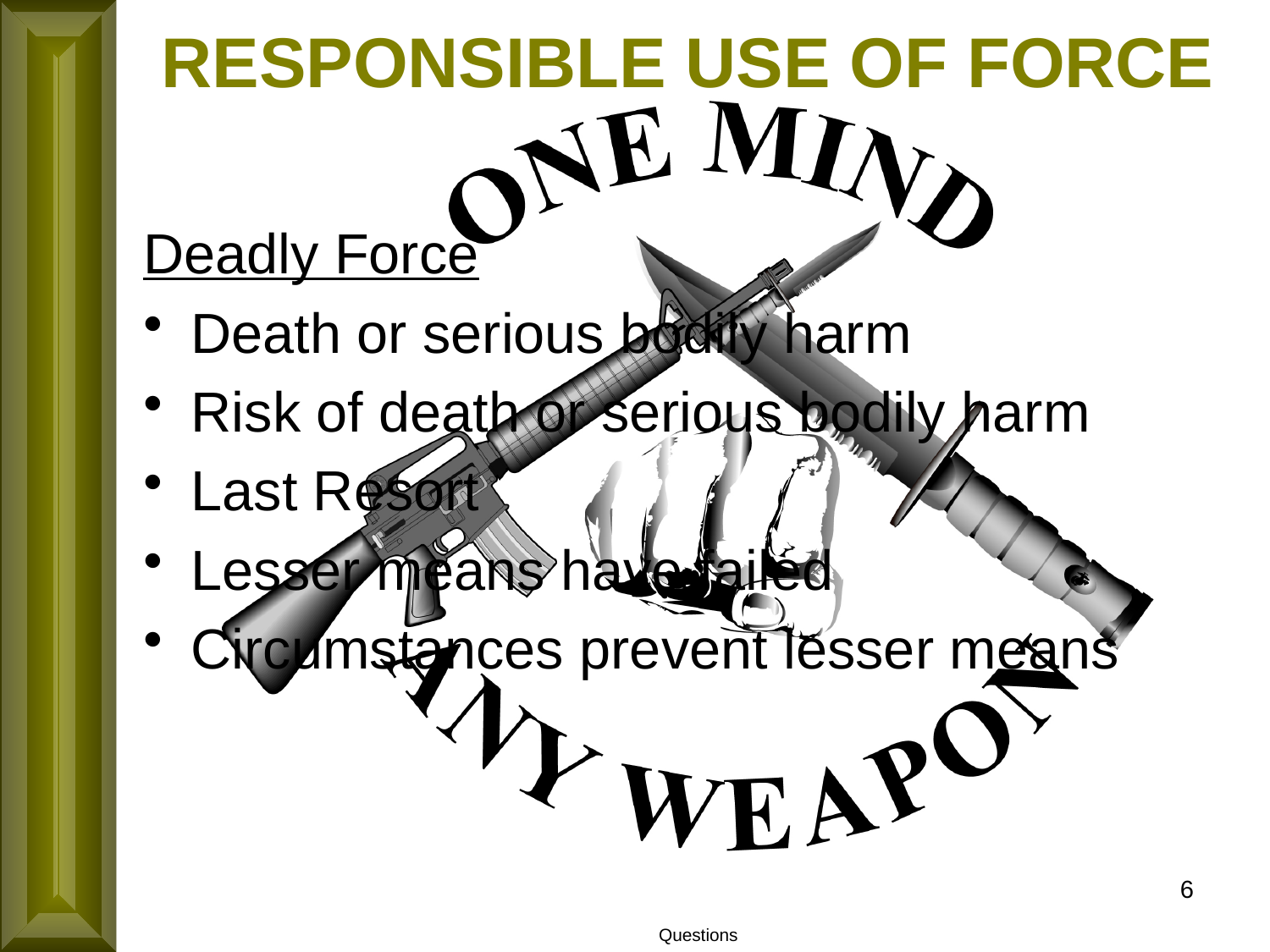

RESPONSIBLE USE OF FORCE
Deadly Force
Death or serious bodily harm
Risk of death or serious bodily harm
Last Resort
Lesser means have failed
Circumstances prevent lesser means
6
Questions